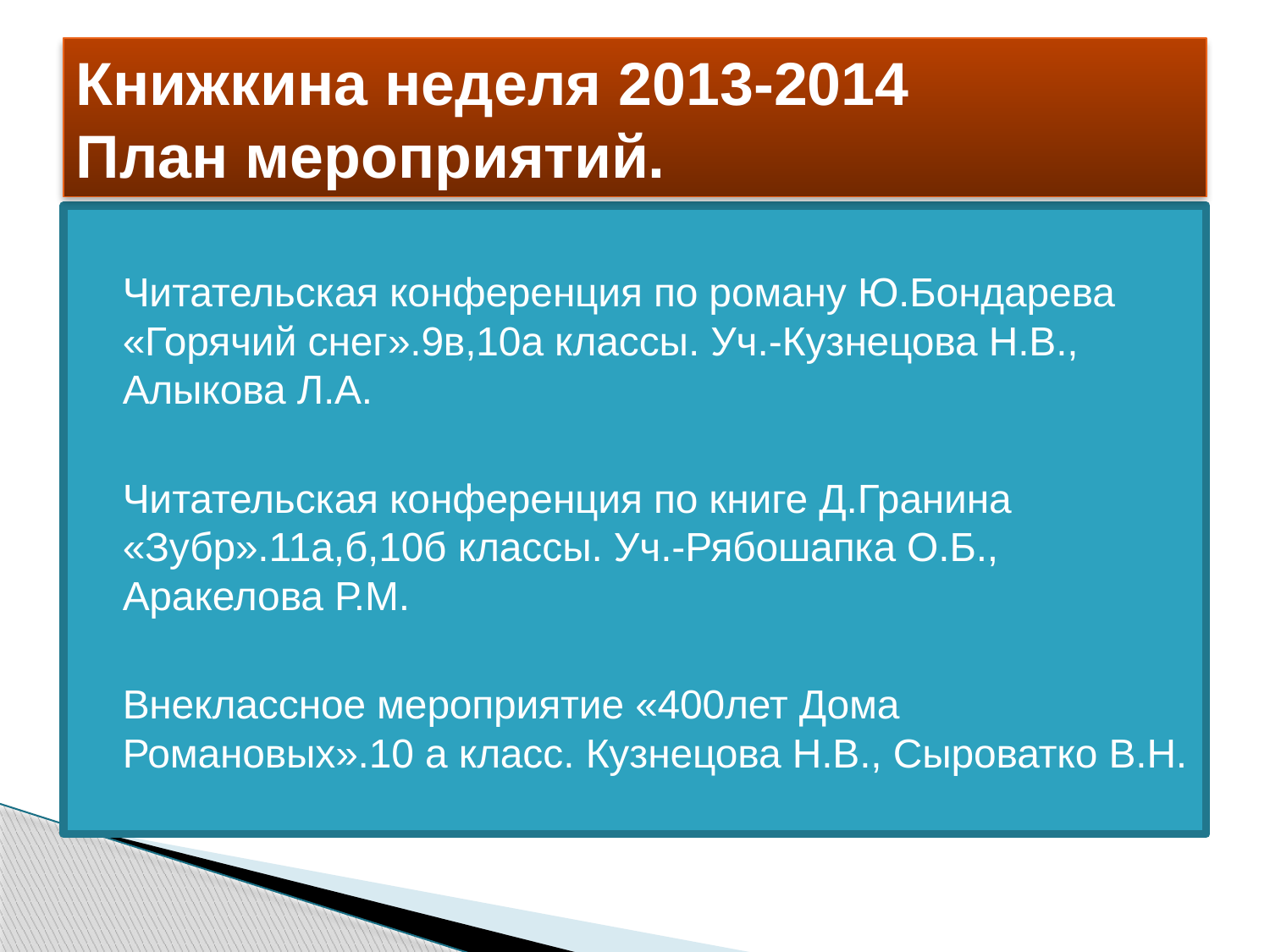

# Книжкина неделя 2013-2014 План мероприятий.

Читательская конференция по роману Ю.Бондарева «Горячий снег».9в,10а классы. Уч.-Кузнецова Н.В., Алыкова Л.А.

Читательская конференция по книге Д.Гранина «Зубр».11а,б,10б классы. Уч.-Рябошапка О.Б., Аракелова Р.М.

Внеклассное мероприятие «400лет Дома Романовых».10 а класс. Кузнецова Н.В., Сыроватко В.Н.